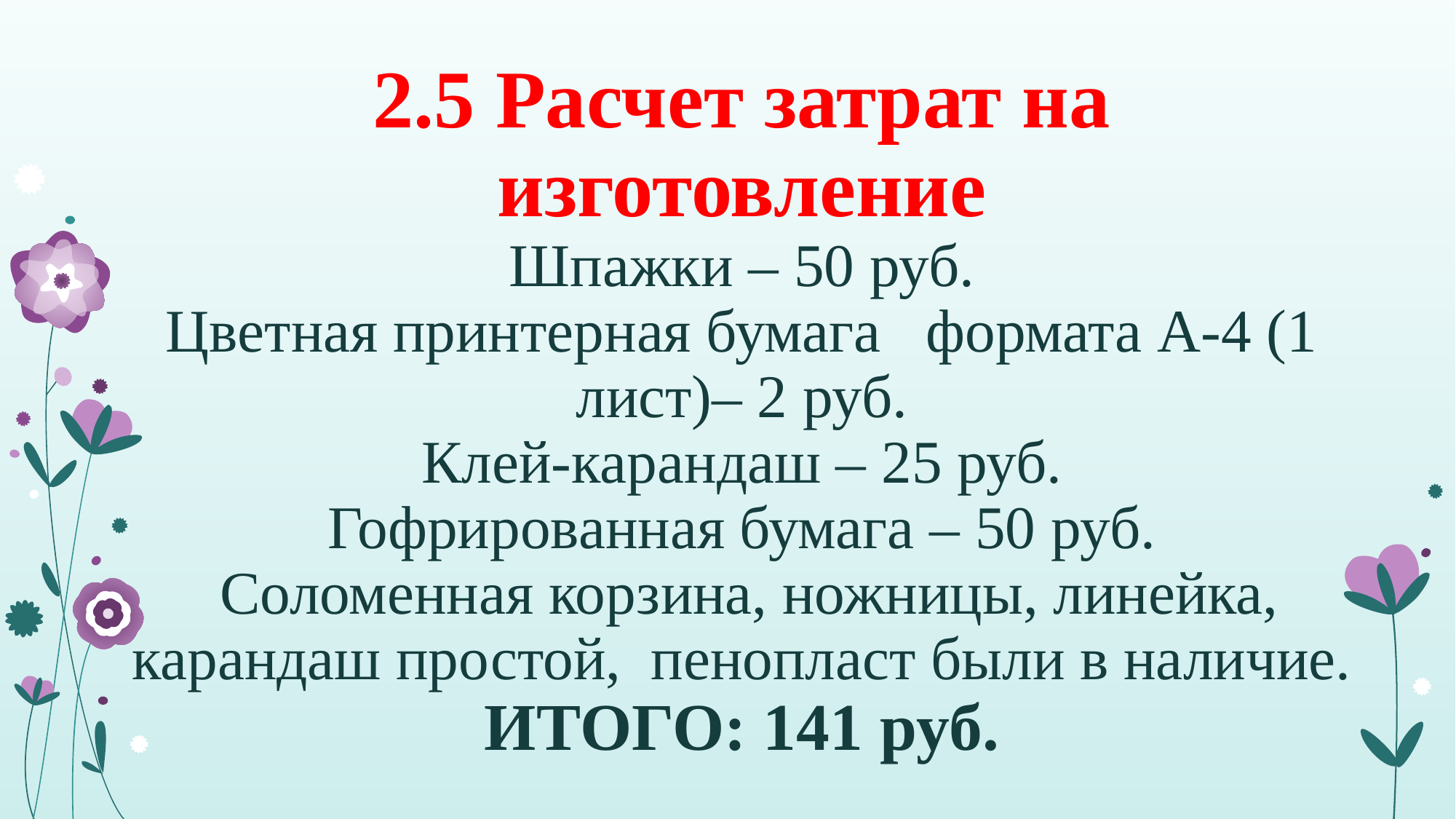

# 2.5 Расчет затрат на изготовление Шпажки – 50 руб. Цветная принтерная бумага   формата А-4 (1 лист)– 2 руб. Клей-карандаш – 25 руб. Гофрированная бумага – 50 руб. Соломенная корзина, ножницы, линейка, карандаш простой,  пенопласт были в наличие. ИТОГО: 141 руб.